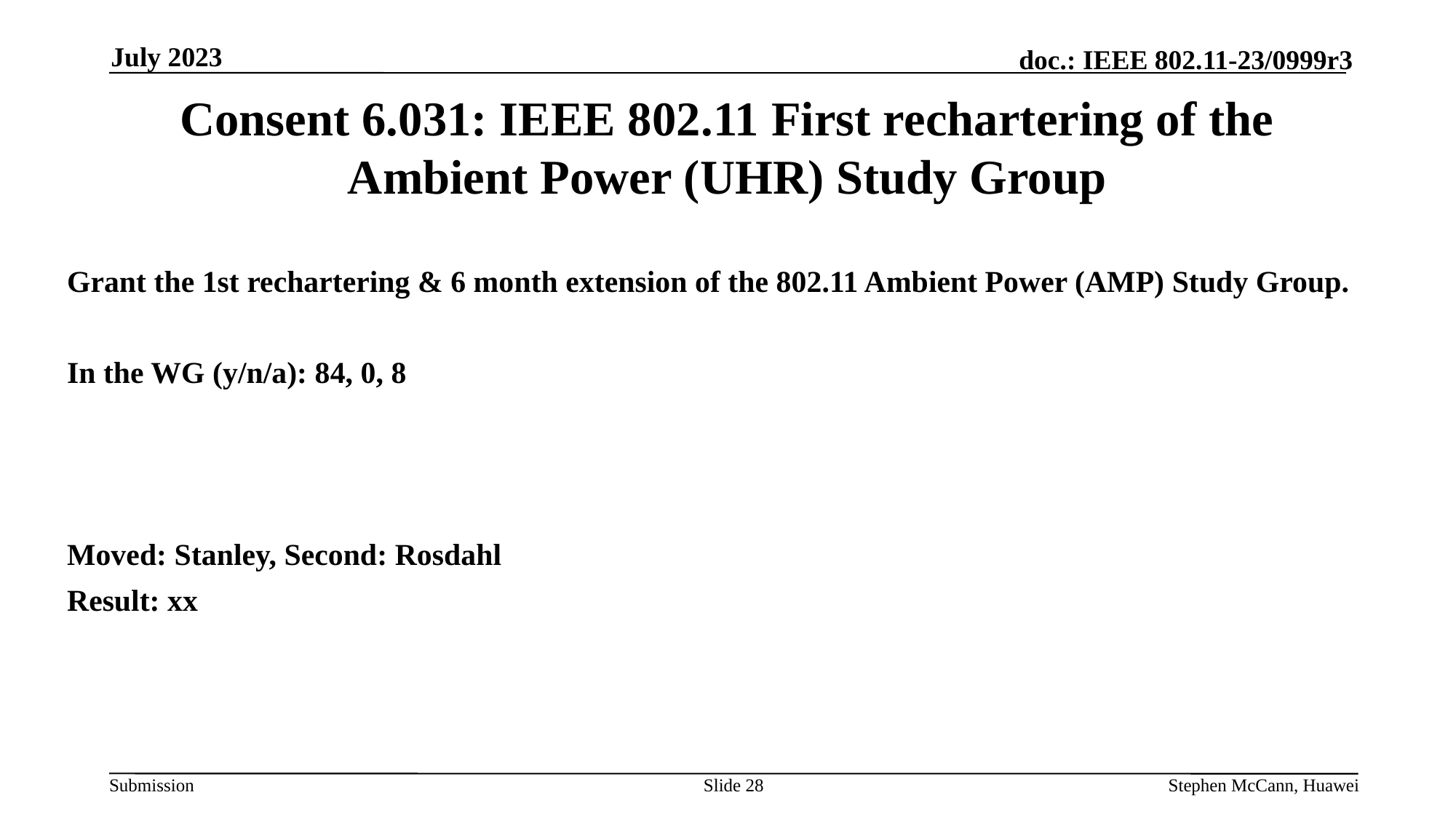

July 2023
# Consent 6.031: IEEE 802.11 First rechartering of the Ambient Power (UHR) Study Group

Grant the 1st rechartering & 6 month extension of the 802.11 Ambient Power (AMP) Study Group.

In the WG (y/n/a): 84, 0, 8

Moved: Stanley, Second: Rosdahl
Result: xx

Slide 28
Stephen McCann, Huawei